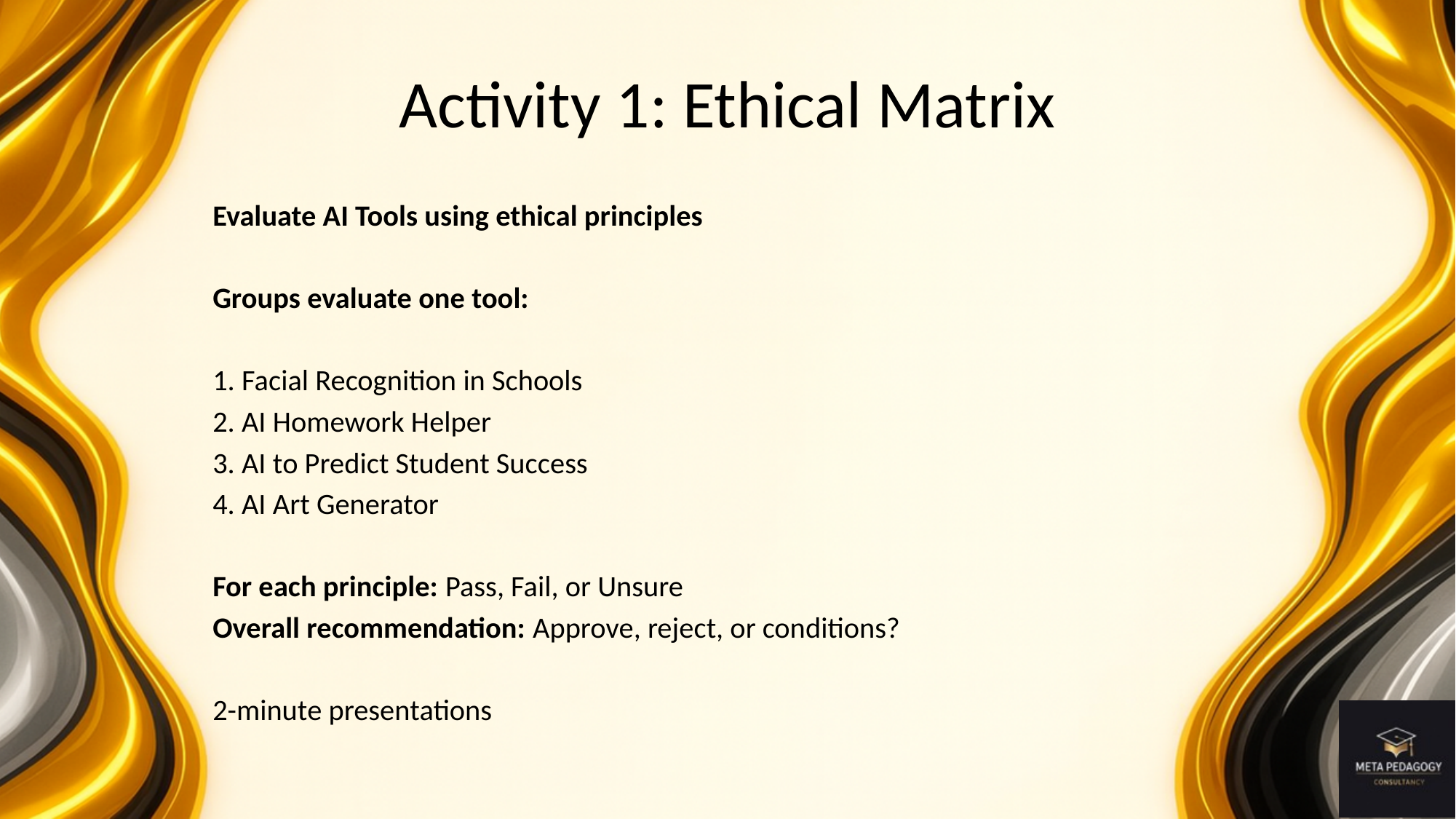

# Activity 1: Ethical Matrix
Evaluate AI Tools using ethical principles

Groups evaluate one tool:

1. Facial Recognition in Schools
2. AI Homework Helper
3. AI to Predict Student Success
4. AI Art Generator

For each principle: Pass, Fail, or Unsure
Overall recommendation: Approve, reject, or conditions?

2-minute presentations